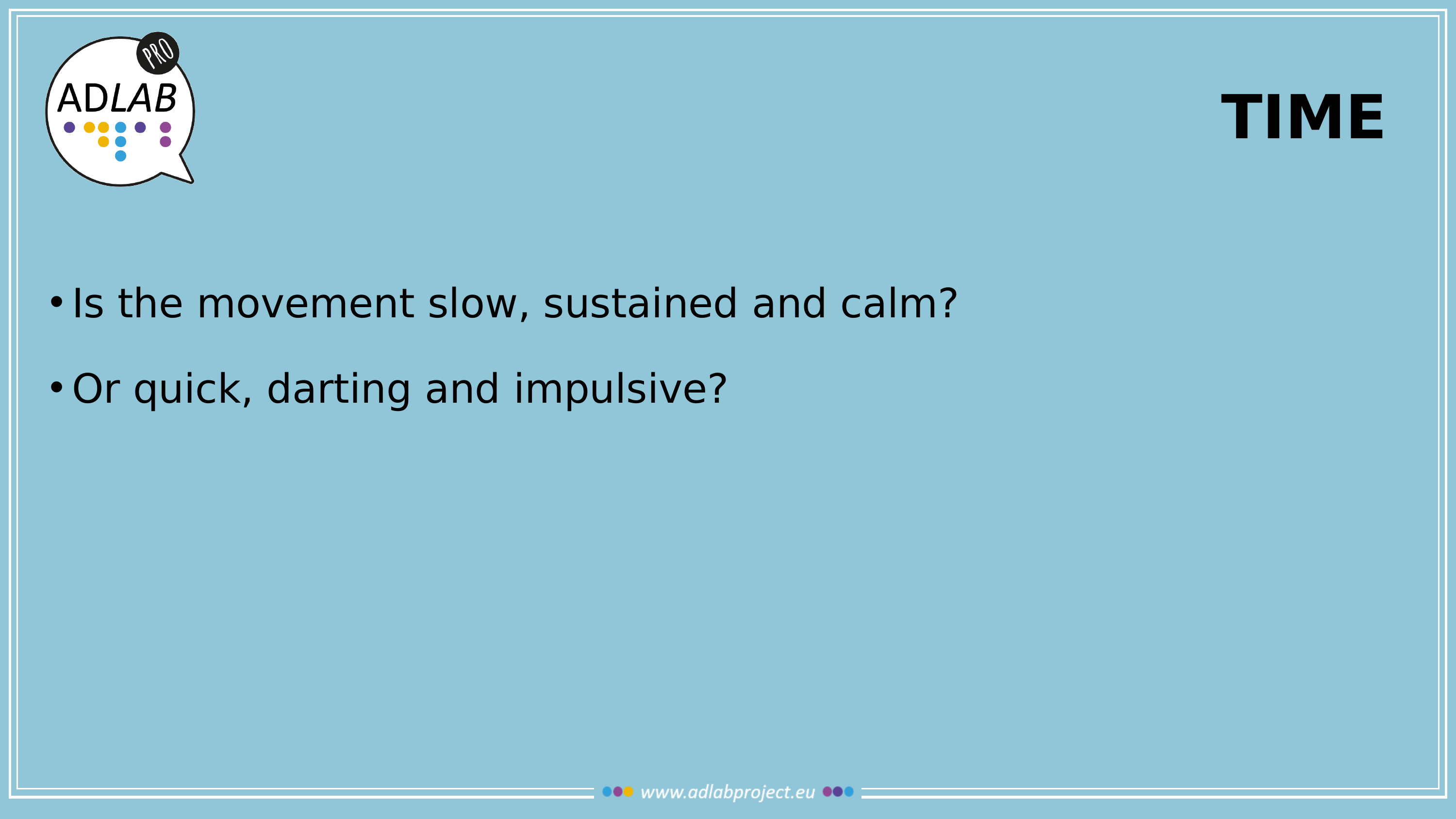

# time
Is the movement slow, sustained and calm?
Or quick, darting and impulsive?